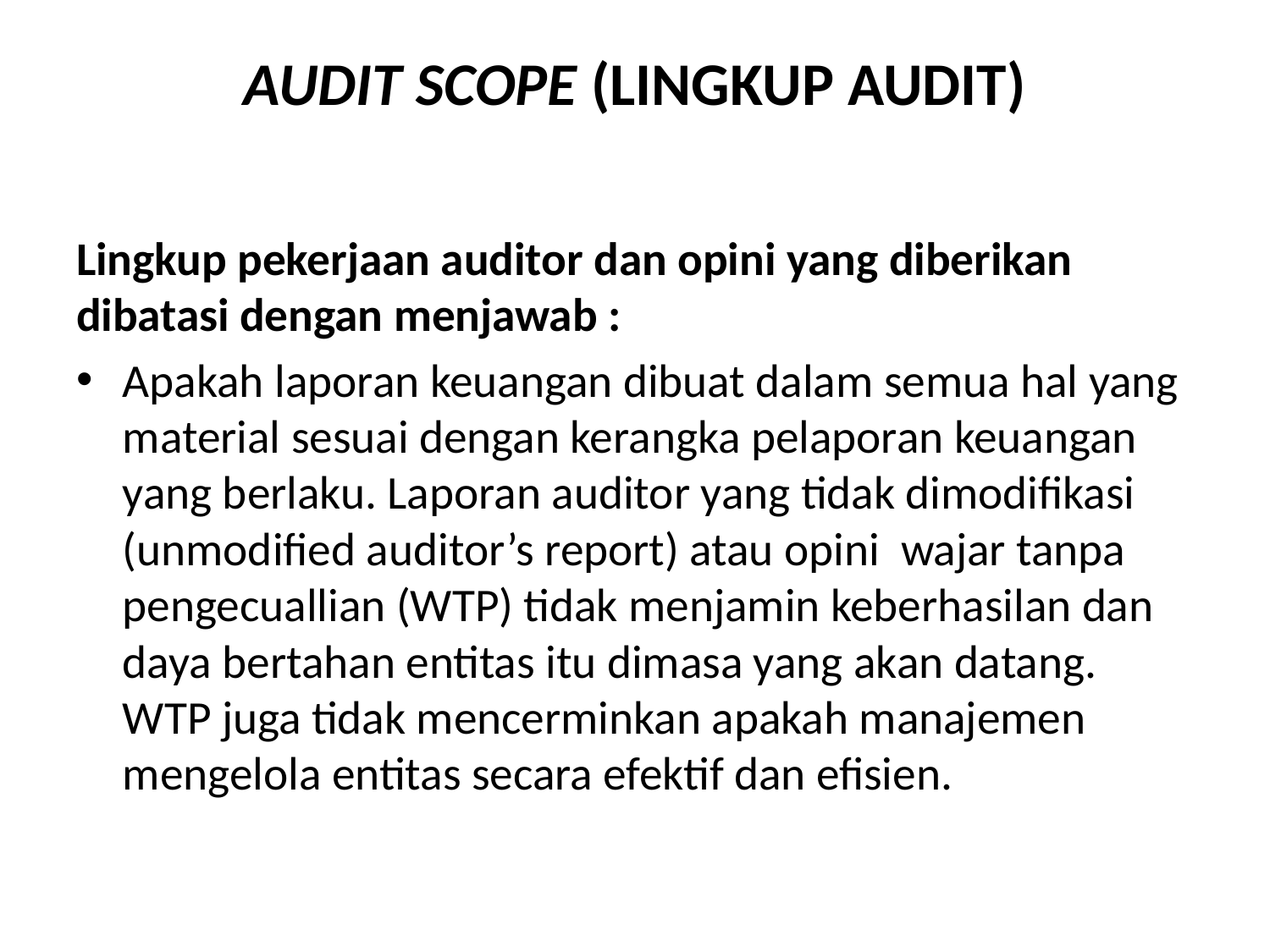

# AUDIT SCOPE (LINGKUP AUDIT)
Lingkup pekerjaan auditor dan opini yang diberikan dibatasi dengan menjawab :
Apakah laporan keuangan dibuat dalam semua hal yang material sesuai dengan kerangka pelaporan keuangan yang berlaku. Laporan auditor yang tidak dimodifikasi (unmodified auditor’s report) atau opini  wajar tanpa pengecuallian (WTP) tidak menjamin keberhasilan dan daya bertahan entitas itu dimasa yang akan datang. WTP juga tidak mencerminkan apakah manajemen mengelola entitas secara efektif dan efisien.